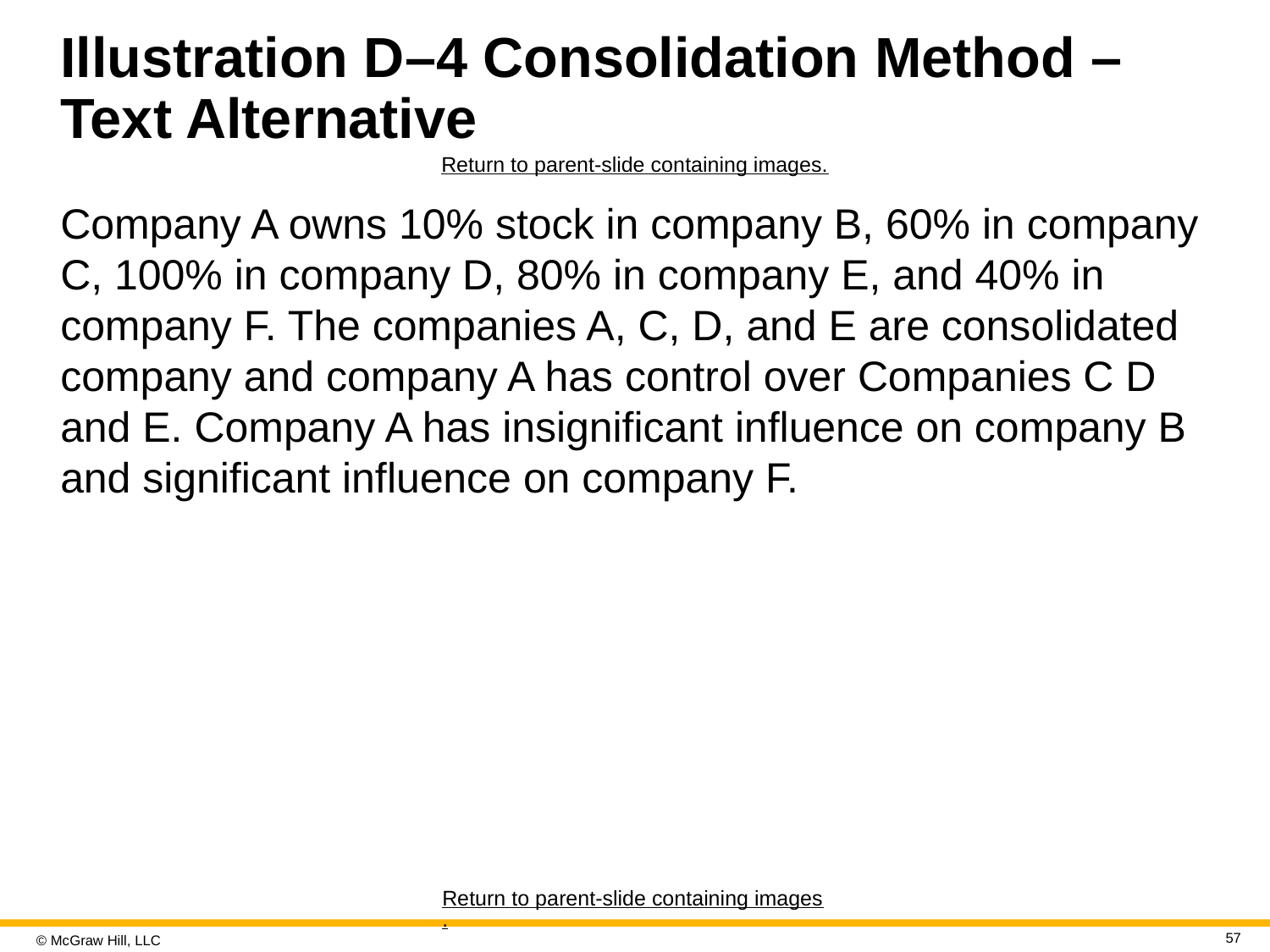

# Illustration D–4 Consolidation Method – Text Alternative
Return to parent-slide containing images.
Company A owns 10% stock in company B, 60% in company C, 100% in company D, 80% in company E, and 40% in company F. The companies A, C, D, and E are consolidated company and company A has control over Companies C D and E. Company A has insignificant influence on company B and significant influence on company F.
Return to parent-slide containing images.
57